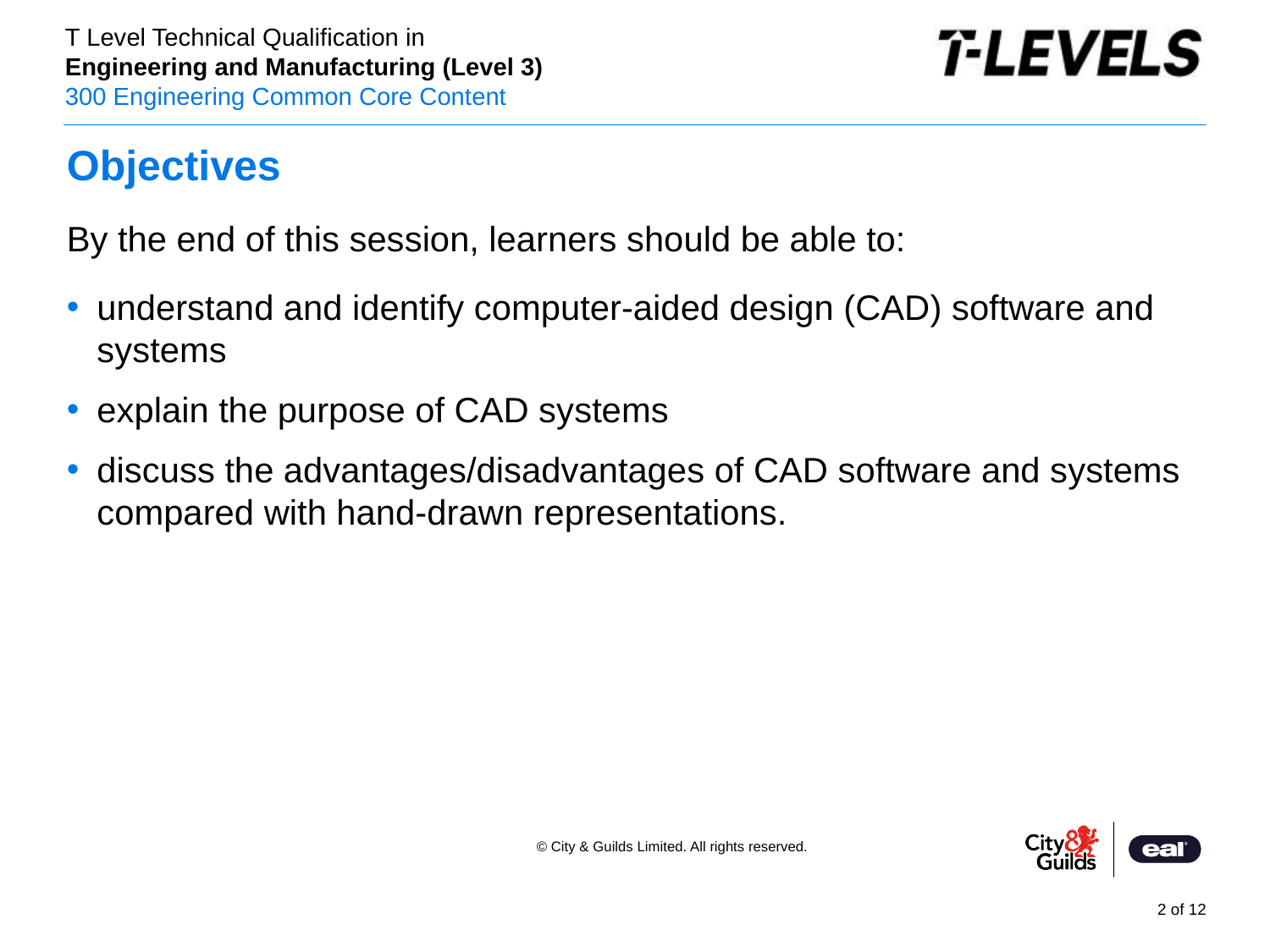

Objectives
By the end of this session, learners should be able to:
understand and identify computer-aided design (CAD) software and systems
explain the purpose of CAD systems
discuss the advantages/disadvantages of CAD software and systems compared with hand-drawn representations.

PowerPoint presentation